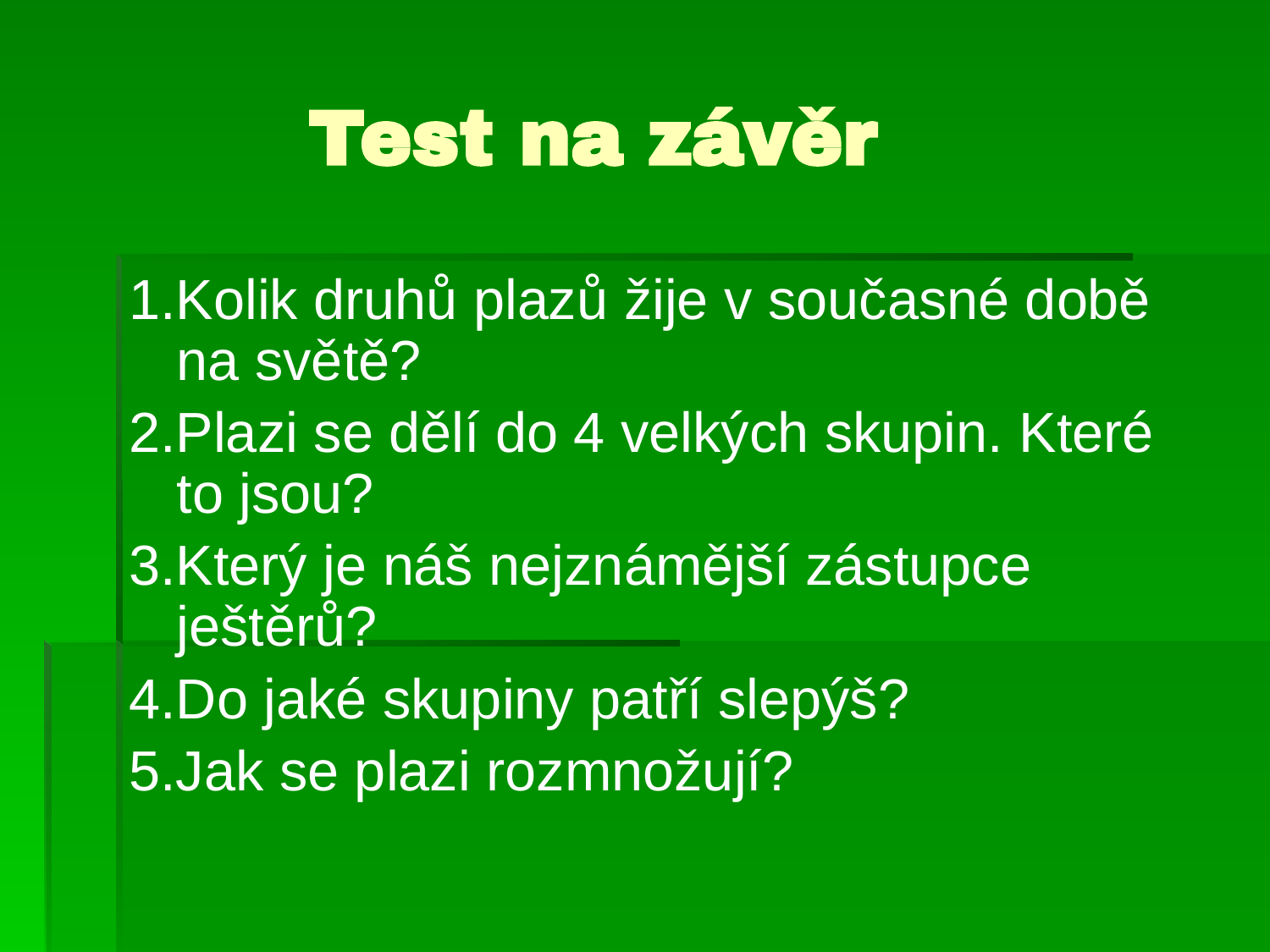

# Test na závěr
1.Kolik druhů plazů žije v současné době na světě?
2.Plazi se dělí do 4 velkých skupin. Které to jsou?
3.Který je náš nejznámější zástupce ještěrů?
4.Do jaké skupiny patří slepýš?
5.Jak se plazi rozmnožují?